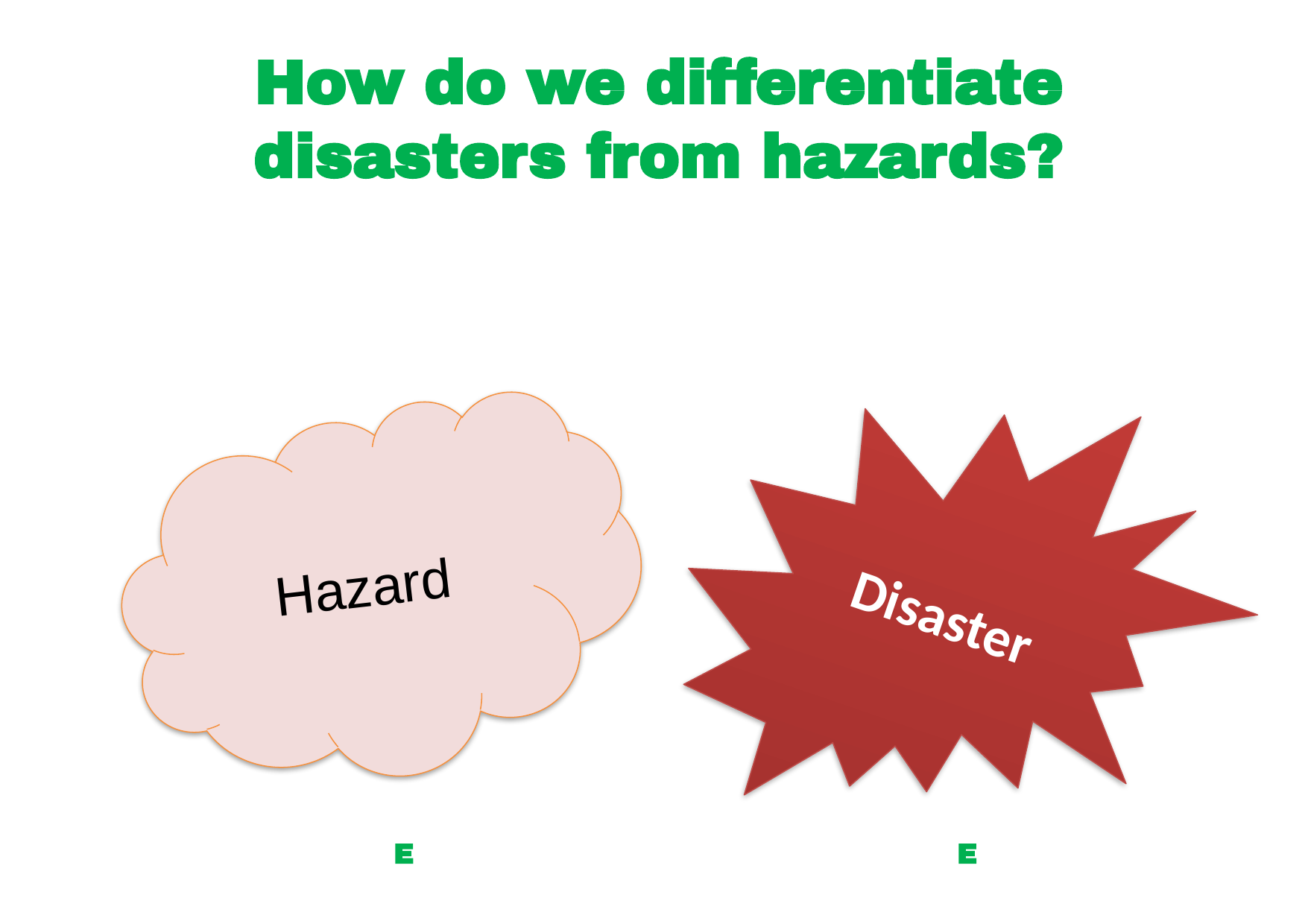

How do we differentiate disasters from hazards?
Disaster
Hazard
E
E